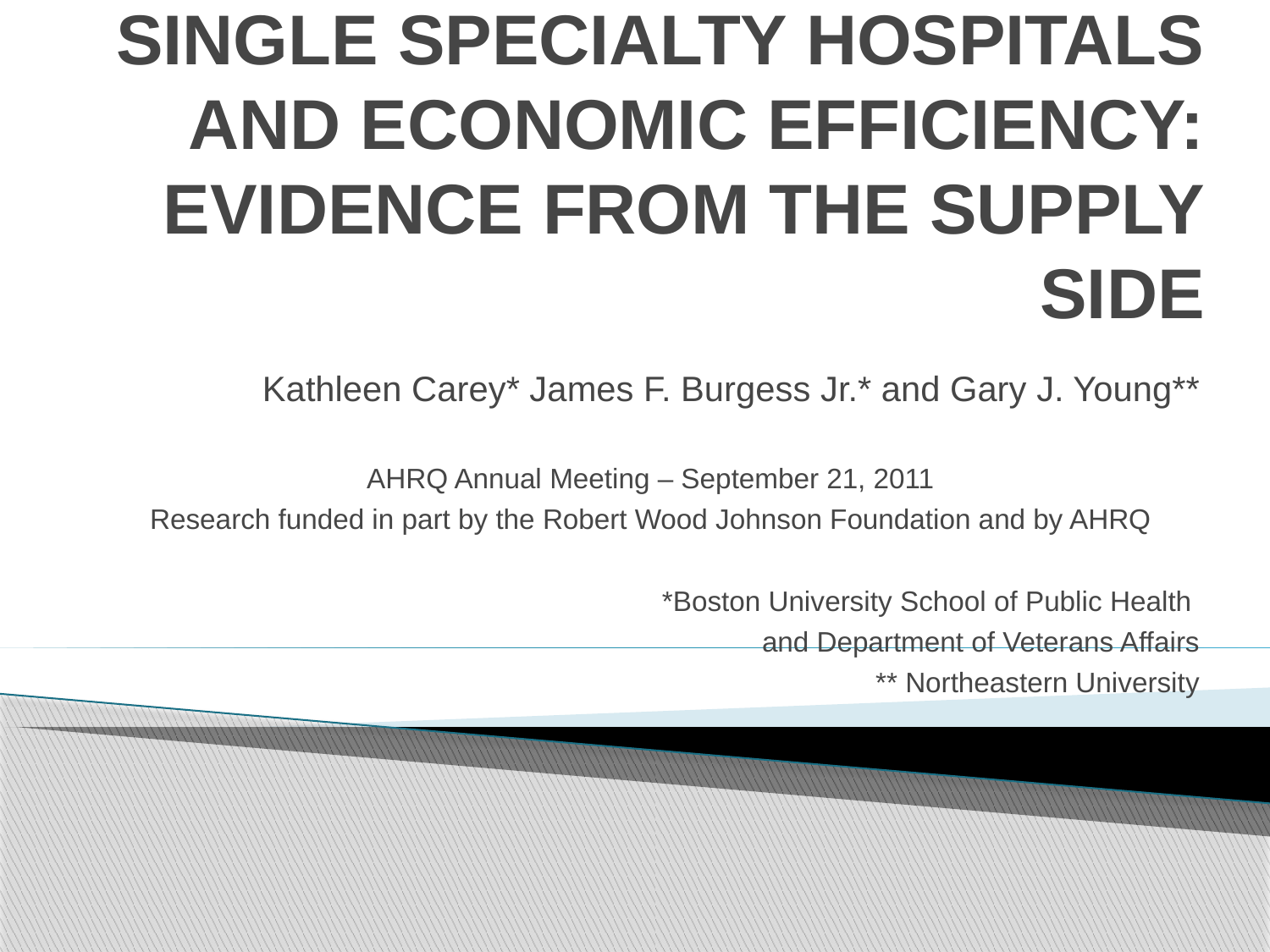

# SINGLE SPECIALTY HOSPITALS AND ECONOMIC EFFICIENCY: EVIDENCE FROM THE SUPPLY SIDE
Kathleen Carey* James F. Burgess Jr.* and Gary J. Young**

AHRQ Annual Meeting – September 21, 2011
Research funded in part by the Robert Wood Johnson Foundation and by AHRQ

*Boston University School of Public Health
and Department of Veterans Affairs
** Northeastern University